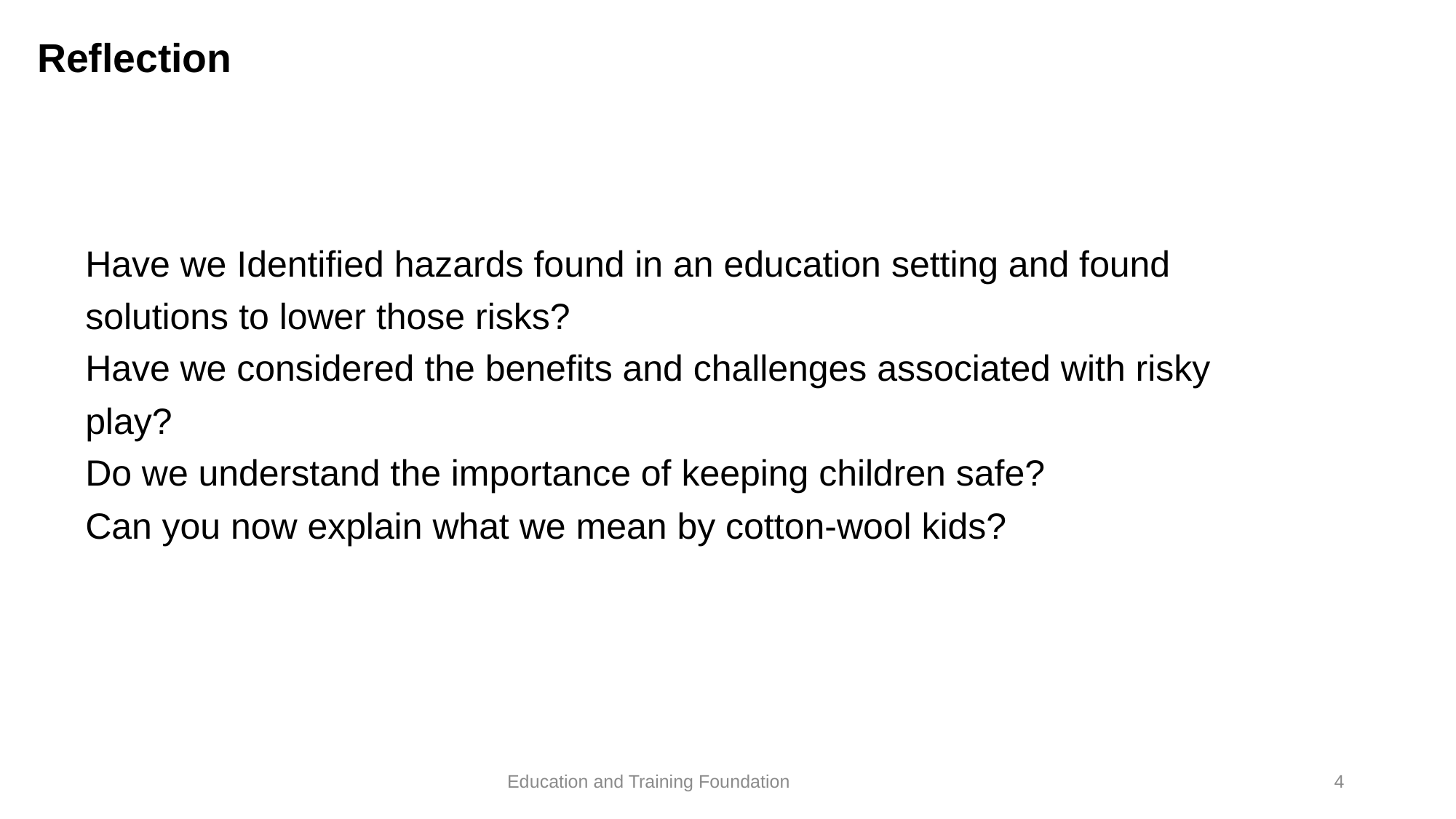

# Reflection
Have we Identified hazards found in an education setting and found solutions to lower those risks?
Have we considered the benefits and challenges associated with risky play?
Do we understand the importance of keeping children safe?
Can you now explain what we mean by cotton-wool kids?

4
Education and Training Foundation